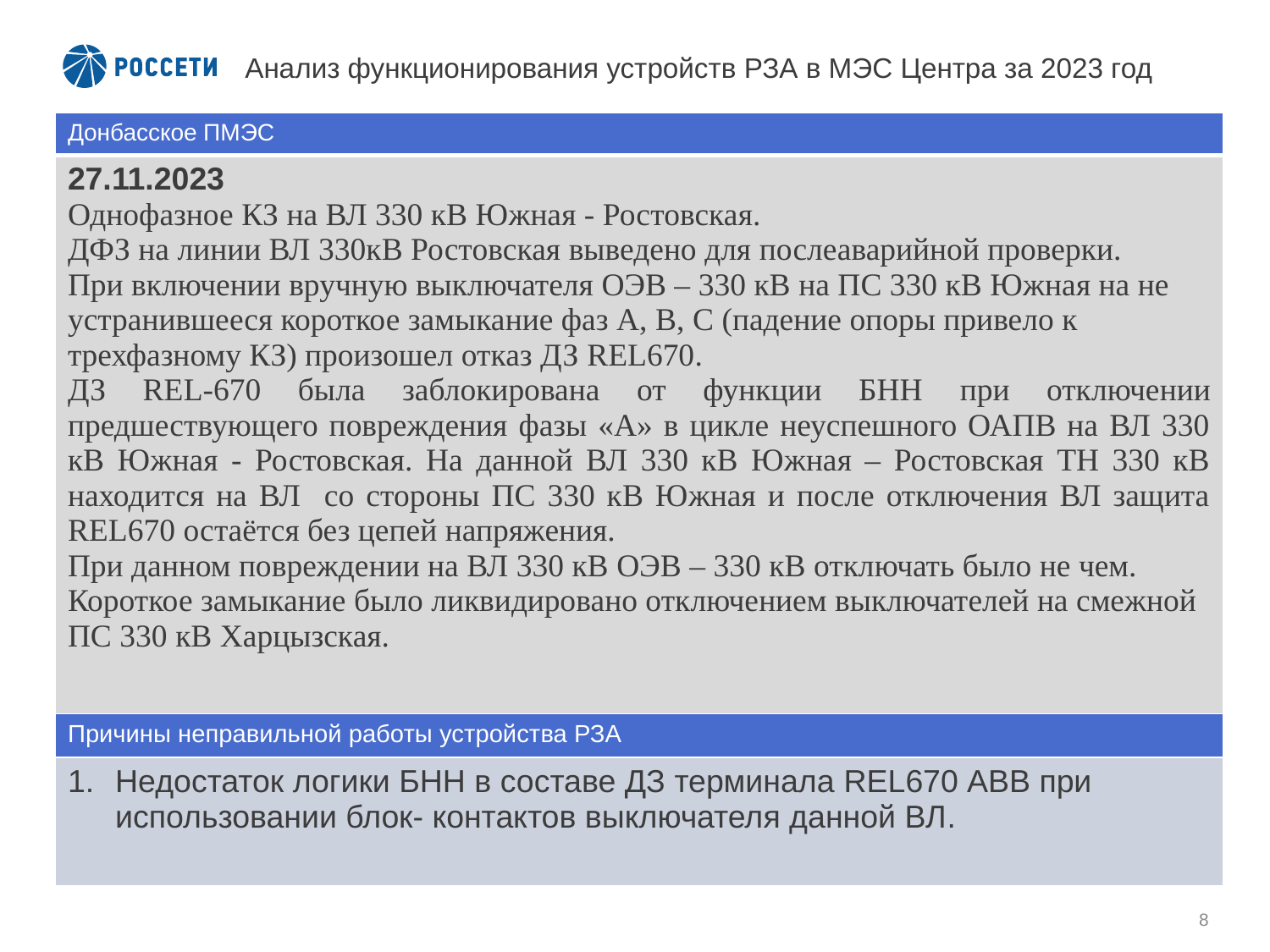

# Анализ функционирования устройств РЗА в МЭС Центра за 2023 год
| Донбасское ПМЭС |
| --- |
| 27.11.2023 Однофазное КЗ на ВЛ 330 кВ Южная - Ростовская. ДФЗ на линии ВЛ 330кВ Ростовская выведено для послеаварийной проверки. При включении вручную выключателя ОЭВ – 330 кВ на ПС 330 кВ Южная на не устранившееся короткое замыкание фаз A, B, C (падение опоры привело к трехфазному КЗ) произошел отказ ДЗ REL670. ДЗ REL-670 была заблокирована от функции БНН при отключении предшествующего повреждения фазы «А» в цикле неуспешного ОАПВ на ВЛ 330 кВ Южная - Ростовская. На данной ВЛ 330 кВ Южная – Ростовская ТН 330 кВ находится на ВЛ со стороны ПС 330 кВ Южная и после отключения ВЛ защита REL670 остаётся без цепей напряжения. При данном повреждении на ВЛ 330 кВ ОЭВ – 330 кВ отключать было не чем. Короткое замыкание было ликвидировано отключением выключателей на смежной ПС 330 кВ Харцызская. |
| Причины неправильной работы устройства РЗА |
| Недостаток логики БНН в составе ДЗ терминала REL670 АВВ при использовании блок- контактов выключателя данной ВЛ. |